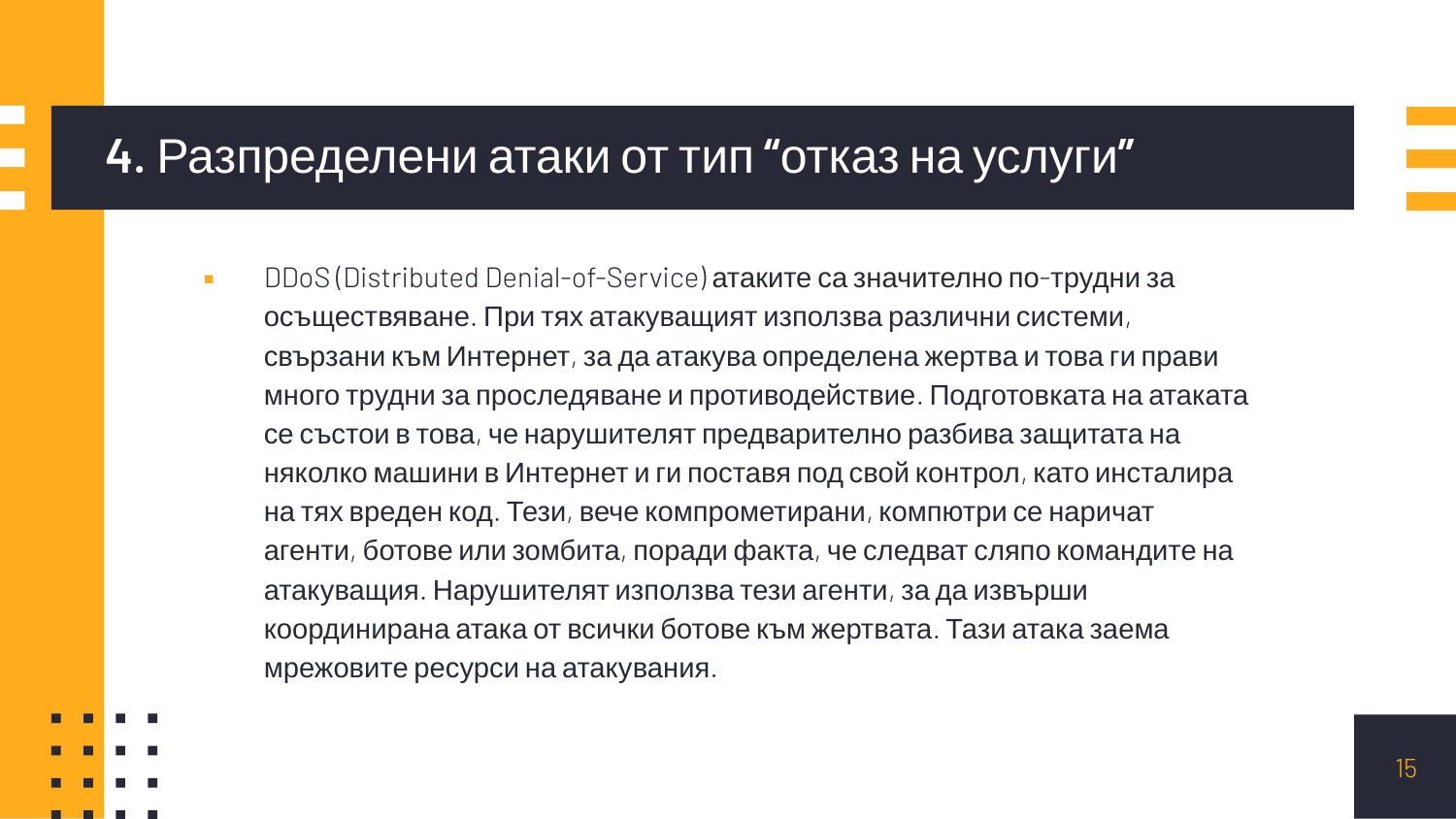

# 4. Разпределени атаки от тип “отказ на услуги”
DDoS (Distributed Denial-of-Service) атаките са значително по-трудни за осъществяване. При тях атакуващият използва различни системи, свързани към Интернет, за да атакува определена жертва и това ги прави много трудни за проследяване и противодействие. Подготовката на атаката се състои в това, че нарушителят предварително разбива защитата на няколко машини в Интернет и ги поставя под свой контрол, като инсталира на тях вреден код. Тези, вече компрометирани, компютри се наричат агенти, ботове или зомбита, поради факта, че следват сляпо командите на атакуващия. Нарушителят използва тези агенти, за да извърши координирана атака от всички ботове към жертвата. Тази атака заема мрежовите ресурси на атакувания.
15